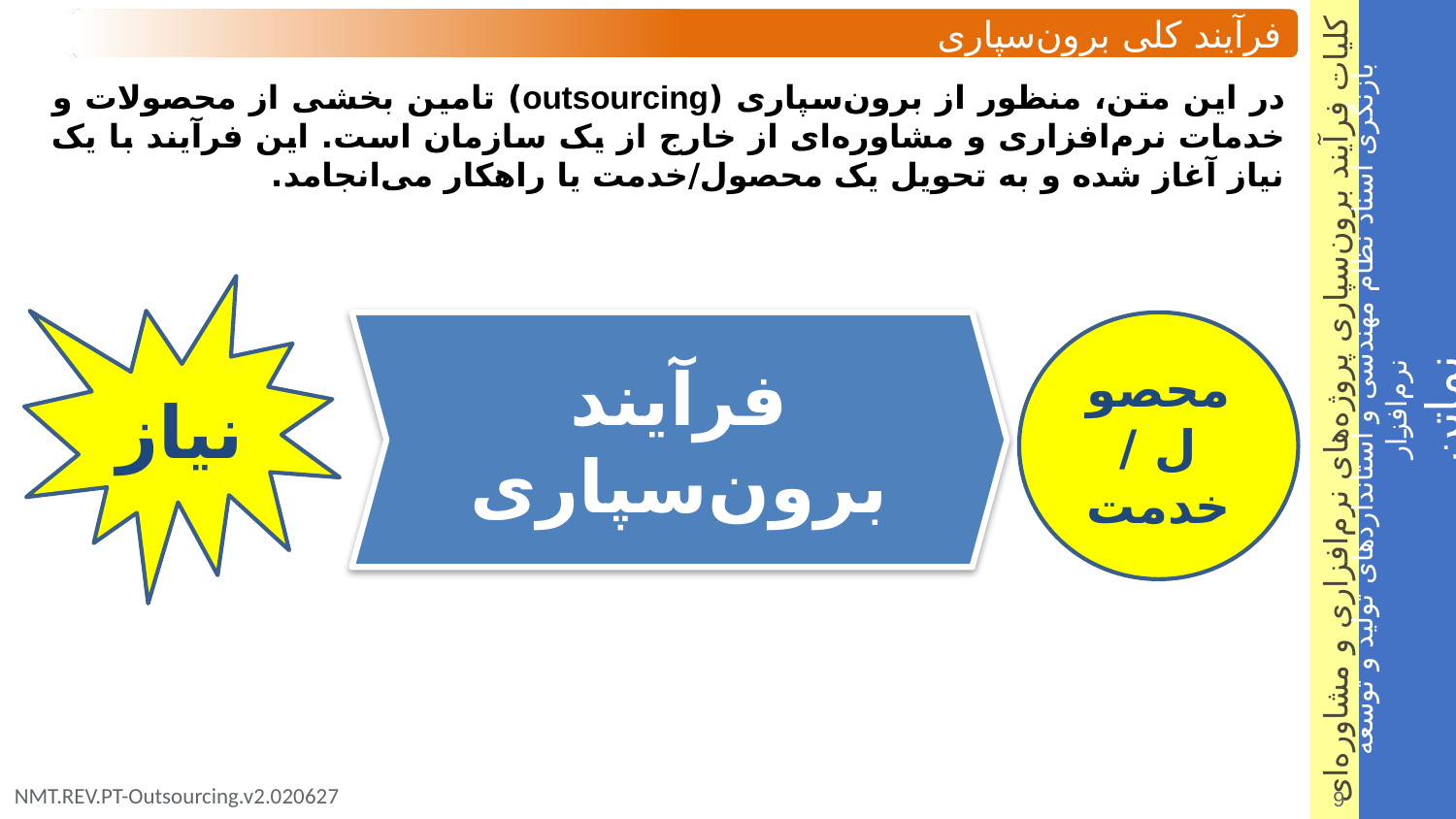

فرآیند کلی برون‌سپاری
در این متن، منظور از برون‌سپاری (outsourcing) تامین بخشی از محصولات و خدمات نرم‌افزاری و مشاوره‌ای از خارج از یک سازمان است. این فرآیند با یک نیاز آغاز شده و به تحویل یک محصول/خدمت یا راهکار می‌انجامد.

نیاز
فرآیند برون‌سپاری
محصول / خدمت
9